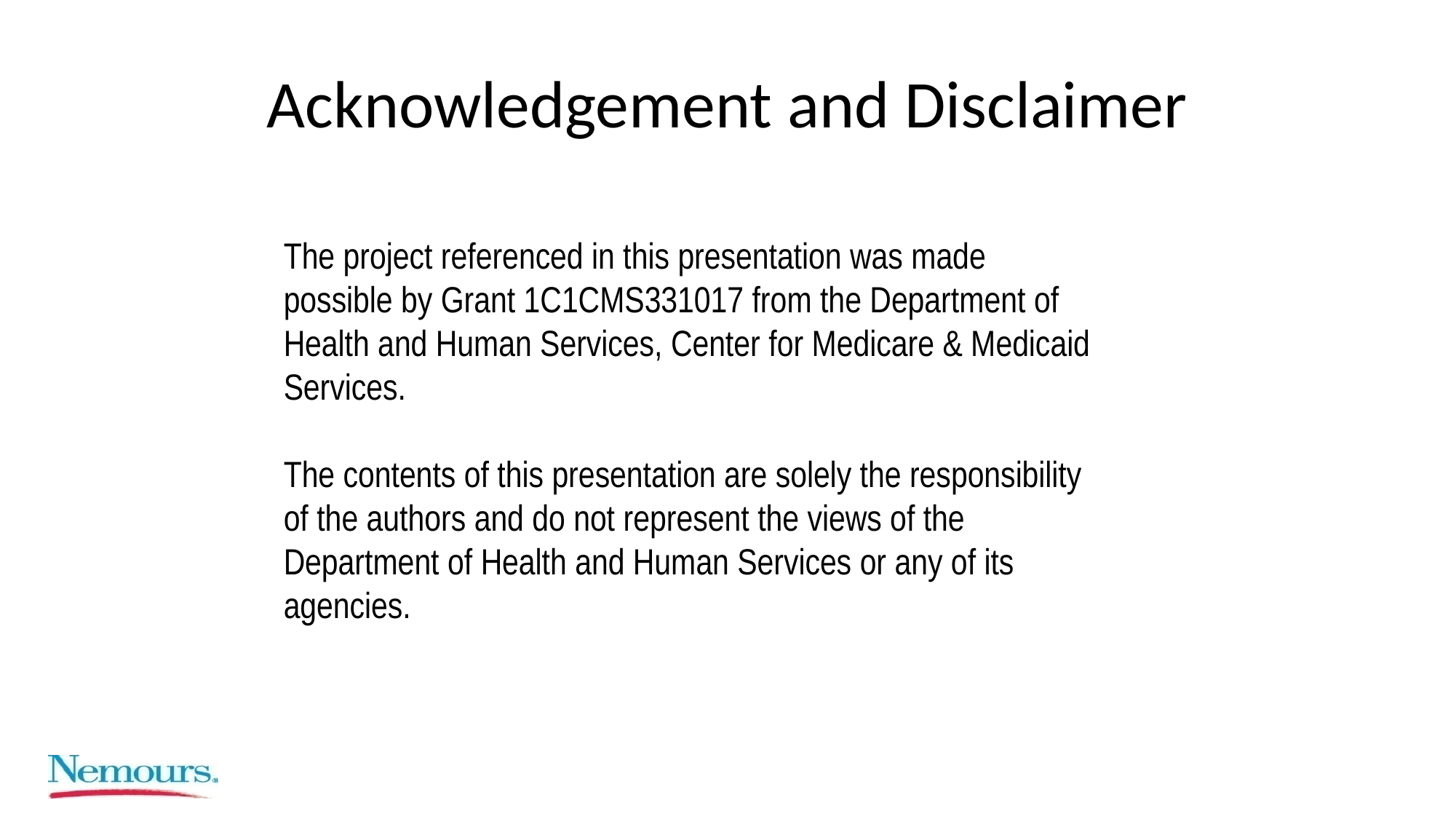

# Acknowledgement and Disclaimer
The project referenced in this presentation was made possible by Grant 1C1CMS331017 from the Department of Health and Human Services, Center for Medicare & Medicaid Services.

The contents of this presentation are solely the responsibility of the authors and do not represent the views of the Department of Health and Human Services or any of its agencies.